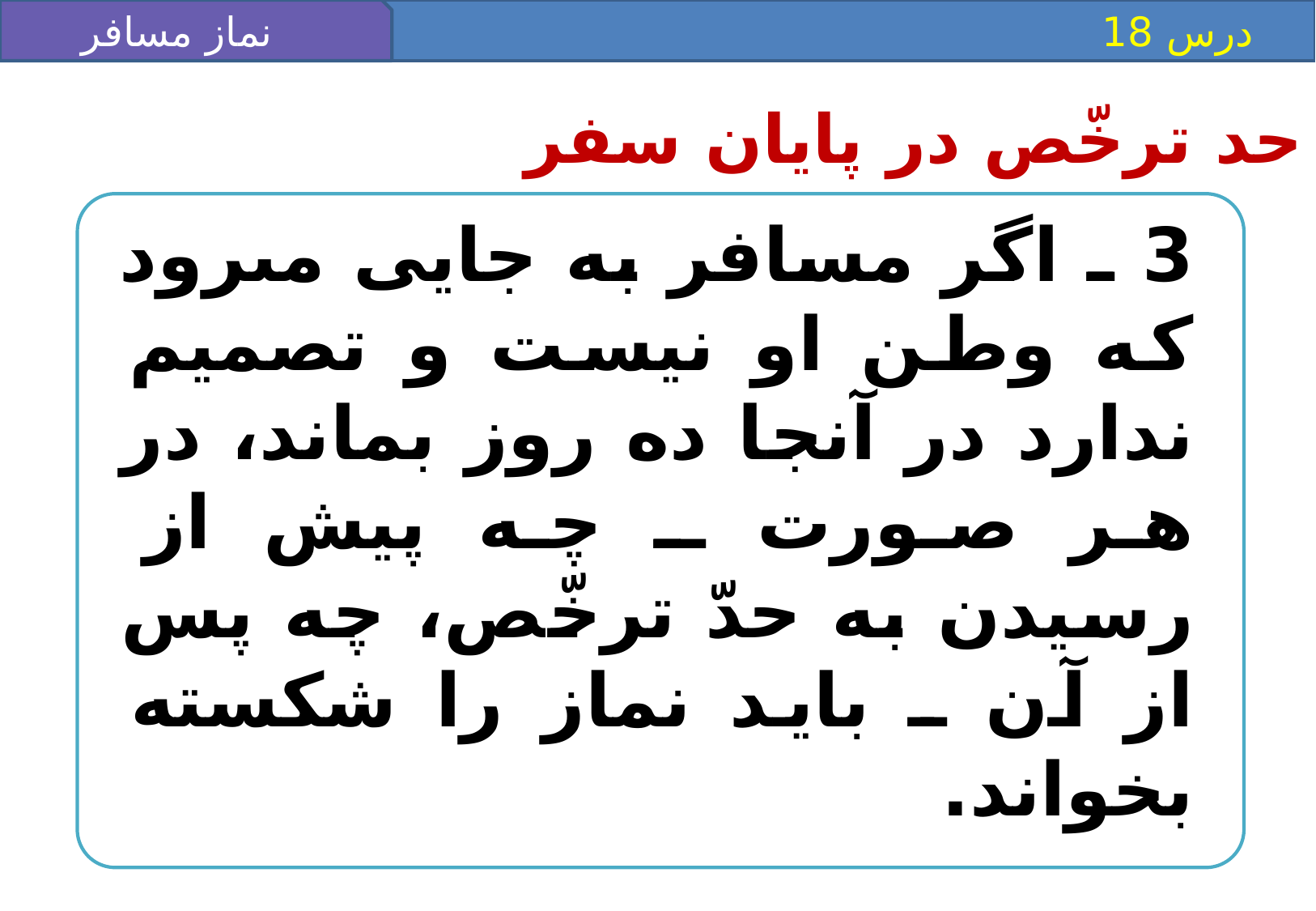

نماز مسافر (1)
 درس 18
حد ترخّص در پايان سفر

3 ـ اگر مسافر به جايى مى‏رود كه وطن او نيست و تصميم ندارد در آنجا ده روز بماند، در هر صورت ـ چه پيش از رسيدن به حدّ ترخّص، چه پس از آن ـ بايد نماز را شكسته بخواند.